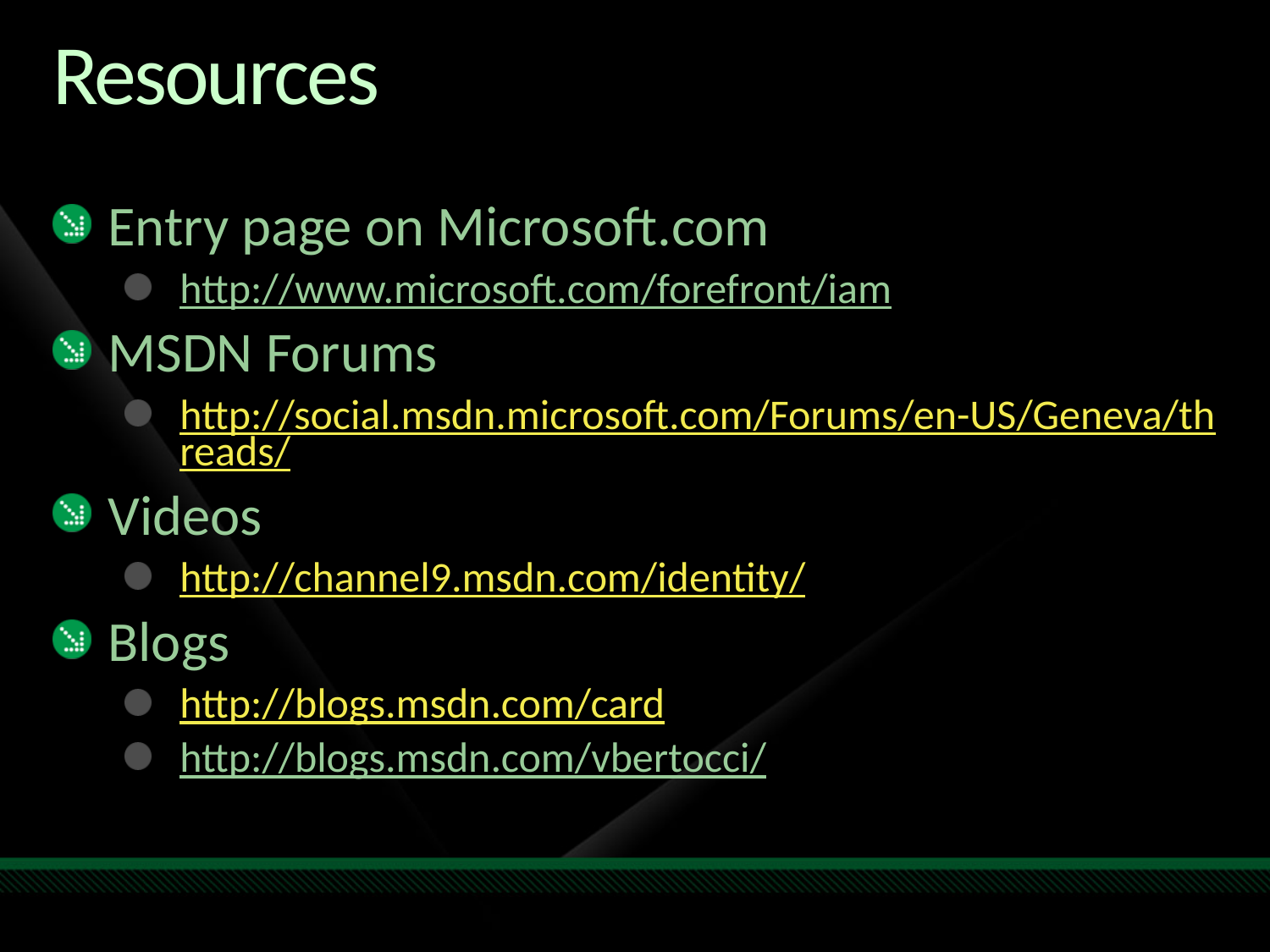

# Resources
Entry page on Microsoft.com
http://www.microsoft.com/forefront/iam
MSDN Forums
http://social.msdn.microsoft.com/Forums/en-US/Geneva/threads/
Videos
http://channel9.msdn.com/identity/
Blogs
http://blogs.msdn.com/card
http://blogs.msdn.com/vbertocci/